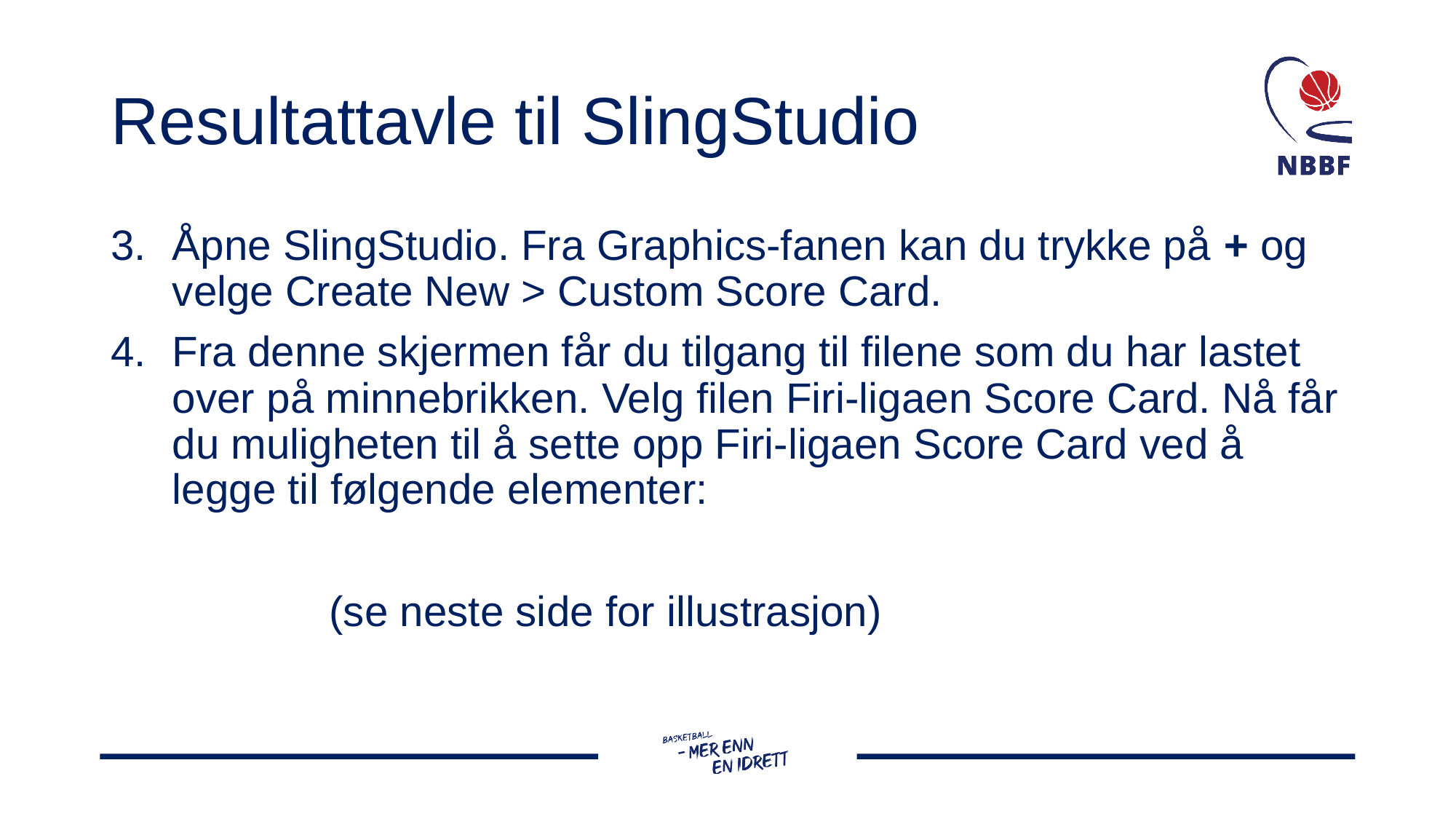

# Resultattavle til SlingStudio
Åpne SlingStudio. Fra Graphics-fanen kan du trykke på + og velge Create New > Custom Score Card.
Fra denne skjermen får du tilgang til filene som du har lastet over på minnebrikken. Velg filen Firi-ligaen Score Card. Nå får du muligheten til å sette opp Firi-ligaen Score Card ved å legge til følgende elementer:

		(se neste side for illustrasjon)